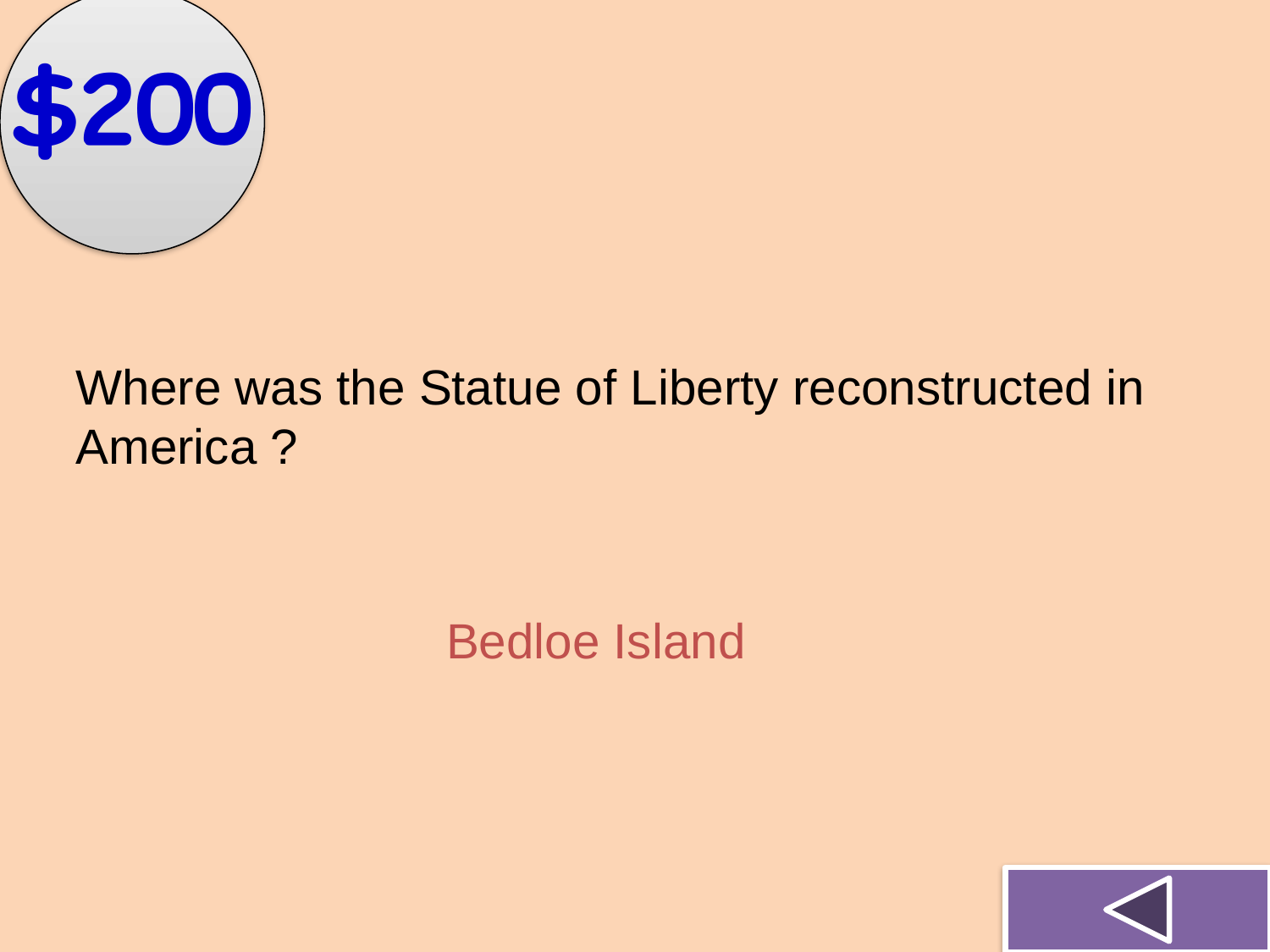

$200
Where was the Statue of Liberty reconstructed in America ?
Bedloe Island